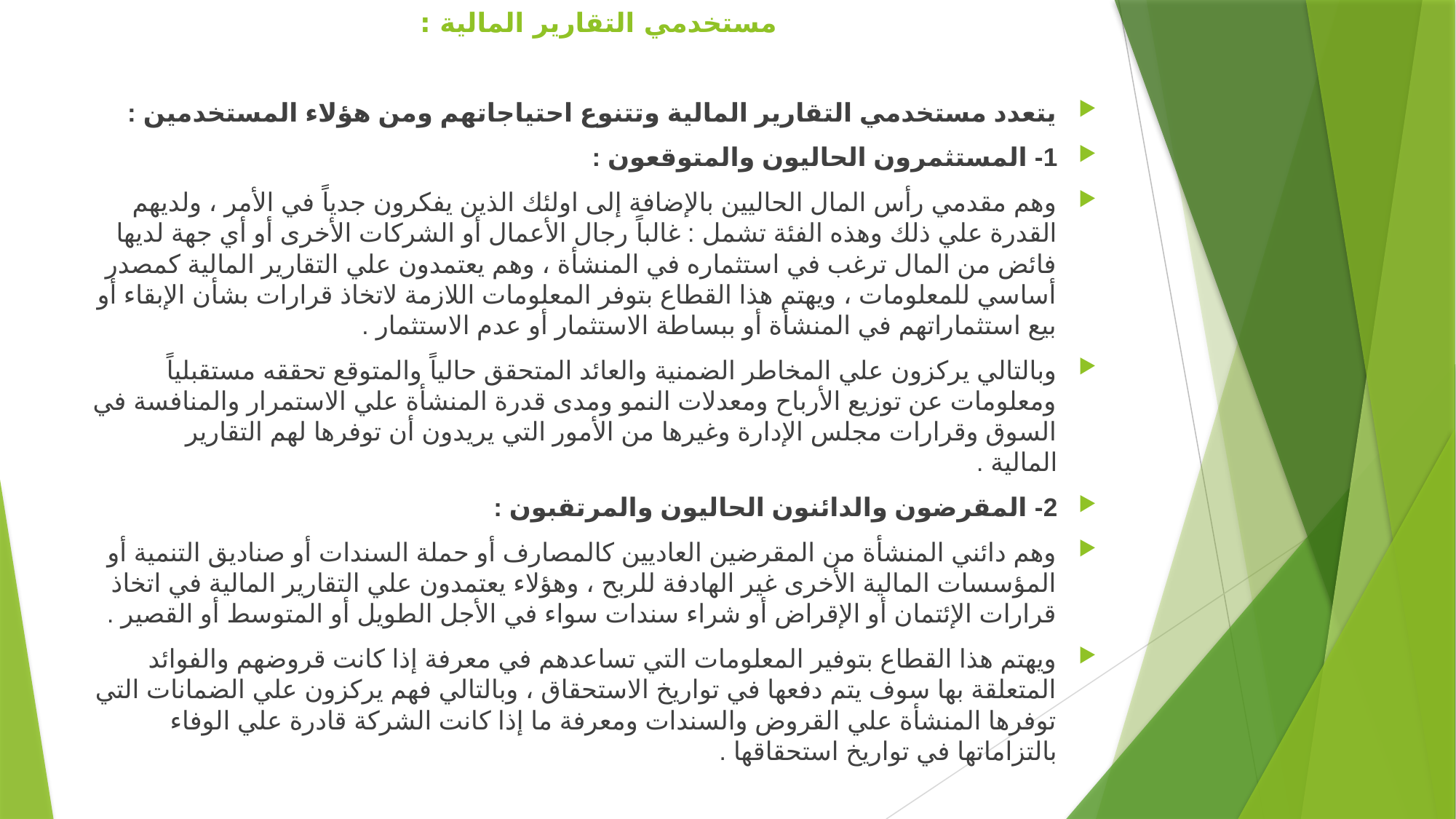

# مستخدمي التقارير المالية :
يتعدد مستخدمي التقارير المالية وتتنوع احتياجاتهم ومن هؤلاء المستخدمين :
1- المستثمرون الحاليون والمتوقعون :
وهم مقدمي رأس المال الحاليين بالإضافة إلى اولئك الذين يفكرون جدياً في الأمر ، ولديهم القدرة علي ذلك وهذه الفئة تشمل : غالباً رجال الأعمال أو الشركات الأخرى أو أي جهة لديها فائض من المال ترغب في استثماره في المنشأة ، وهم يعتمدون علي التقارير المالية كمصدر أساسي للمعلومات ، ويهتم هذا القطاع بتوفر المعلومات اللازمة لاتخاذ قرارات بشأن الإبقاء أو بيع استثماراتهم في المنشأة أو ببساطة الاستثمار أو عدم الاستثمار .
وبالتالي يركزون علي المخاطر الضمنية والعائد المتحقق حالياً والمتوقع تحققه مستقبلياً ومعلومات عن توزيع الأرباح ومعدلات النمو ومدى قدرة المنشأة علي الاستمرار والمنافسة في السوق وقرارات مجلس الإدارة وغيرها من الأمور التي يريدون أن توفرها لهم التقارير المالية .
2- المقرضون والدائنون الحاليون والمرتقبون :
وهم دائني المنشأة من المقرضين العاديين كالمصارف أو حملة السندات أو صناديق التنمية أو المؤسسات المالية الأخرى غير الهادفة للربح ، وهؤلاء يعتمدون علي التقارير المالية في اتخاذ قرارات الإئتمان أو الإقراض أو شراء سندات سواء في الأجل الطويل أو المتوسط أو القصير .
ويهتم هذا القطاع بتوفير المعلومات التي تساعدهم في معرفة إذا كانت قروضهم والفوائد المتعلقة بها سوف يتم دفعها في تواريخ الاستحقاق ، وبالتالي فهم يركزون علي الضمانات التي توفرها المنشأة علي القروض والسندات ومعرفة ما إذا كانت الشركة قادرة علي الوفاء بالتزاماتها في تواريخ استحقاقها .